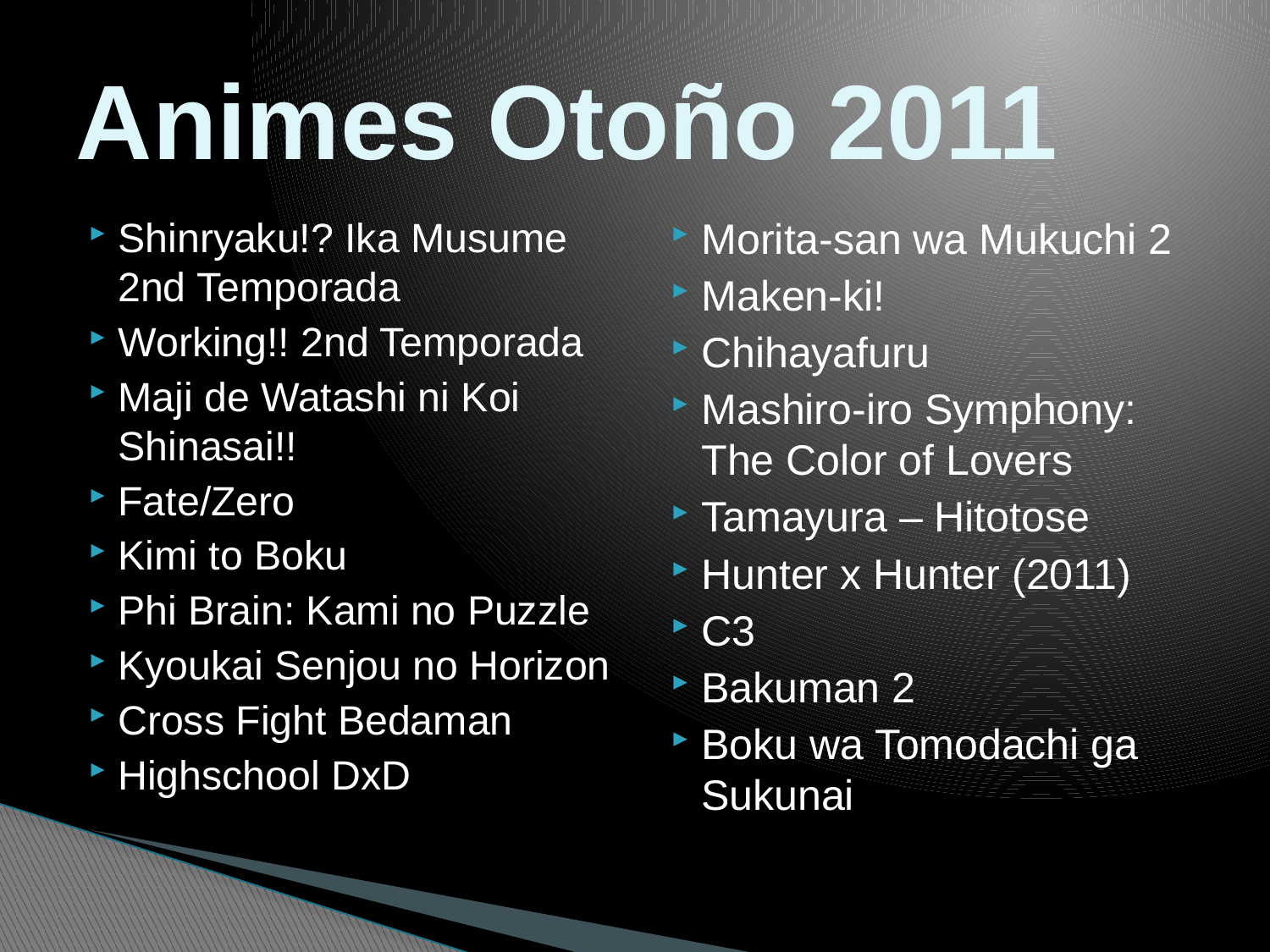

# Animes Otoño 2011
Shinryaku!? Ika Musume 2nd Temporada
Working!! 2nd Temporada
Maji de Watashi ni Koi Shinasai!!
Fate/Zero
Kimi to Boku
Phi Brain: Kami no Puzzle
Kyoukai Senjou no Horizon
Cross Fight Bedaman
Highschool DxD

Morita-san wa Mukuchi 2
Maken-ki!
Chihayafuru
Mashiro-iro Symphony: The Color of Lovers
Tamayura – Hitotose
Hunter x Hunter (2011)
C3
Bakuman 2
Boku wa Tomodachi ga Sukunai